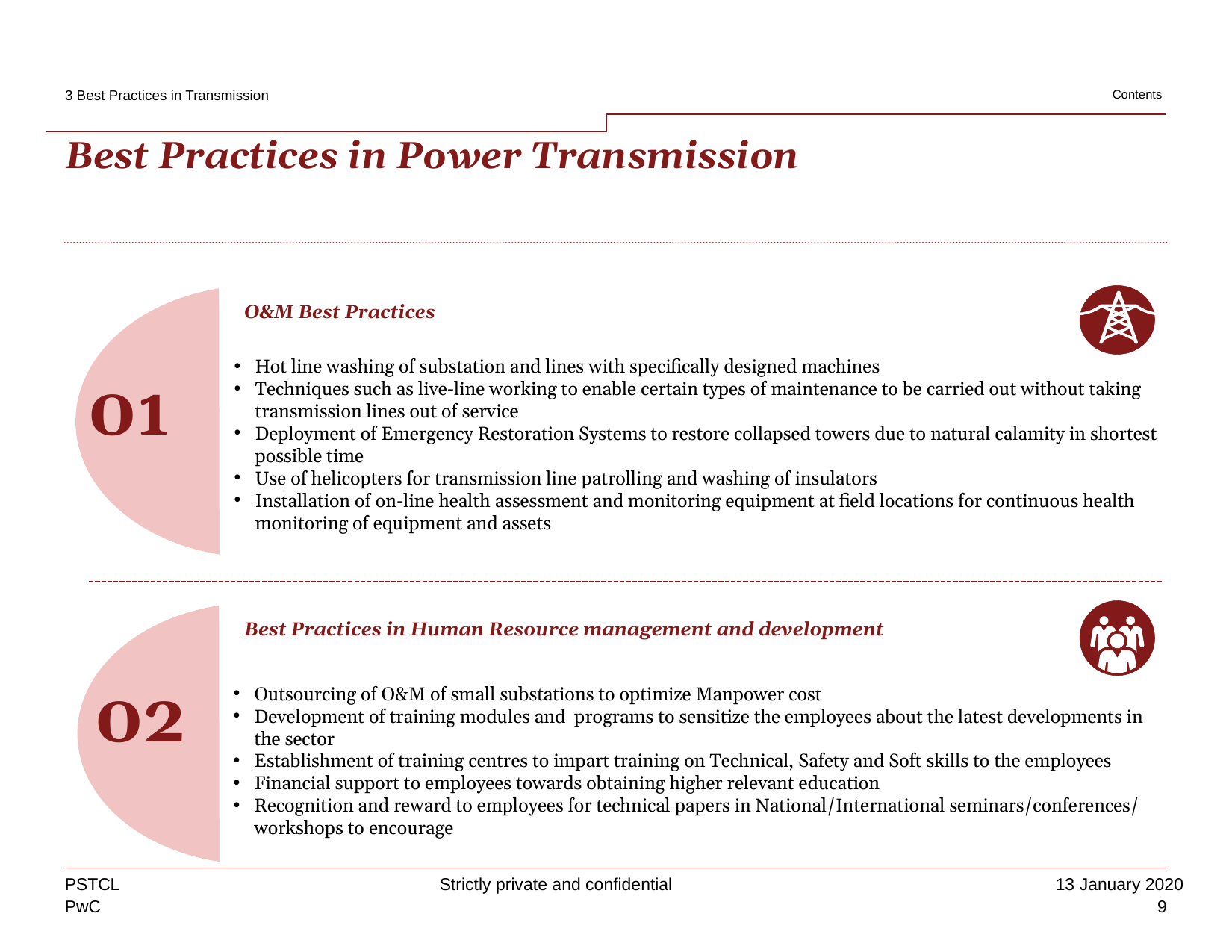

3 Best Practices in Transmission
Contents
# Best Practices in Power Transmission

O&M Best Practices
Hot line washing of substation and lines with specifically designed machines
Techniques such as live-line working to enable certain types of maintenance to be carried out without taking transmission lines out of service
Deployment of Emergency Restoration Systems to restore collapsed towers due to natural calamity in shortest possible time
Use of helicopters for transmission line patrolling and washing of insulators
Installation of on-line health assessment and monitoring equipment at field locations for continuous health monitoring of equipment and assets

01

Best Practices in Human Resource management and development
02

Outsourcing of O&M of small substations to optimize Manpower cost
Development of training modules and  programs to sensitize the employees about the latest developments in the sector
Establishment of training centres to impart training on Technical, Safety and Soft skills to the employees
Financial support to employees towards obtaining higher relevant education
Recognition and reward to employees for technical papers in National/International seminars/conferences/ workshops to encourage

PSTCL
9